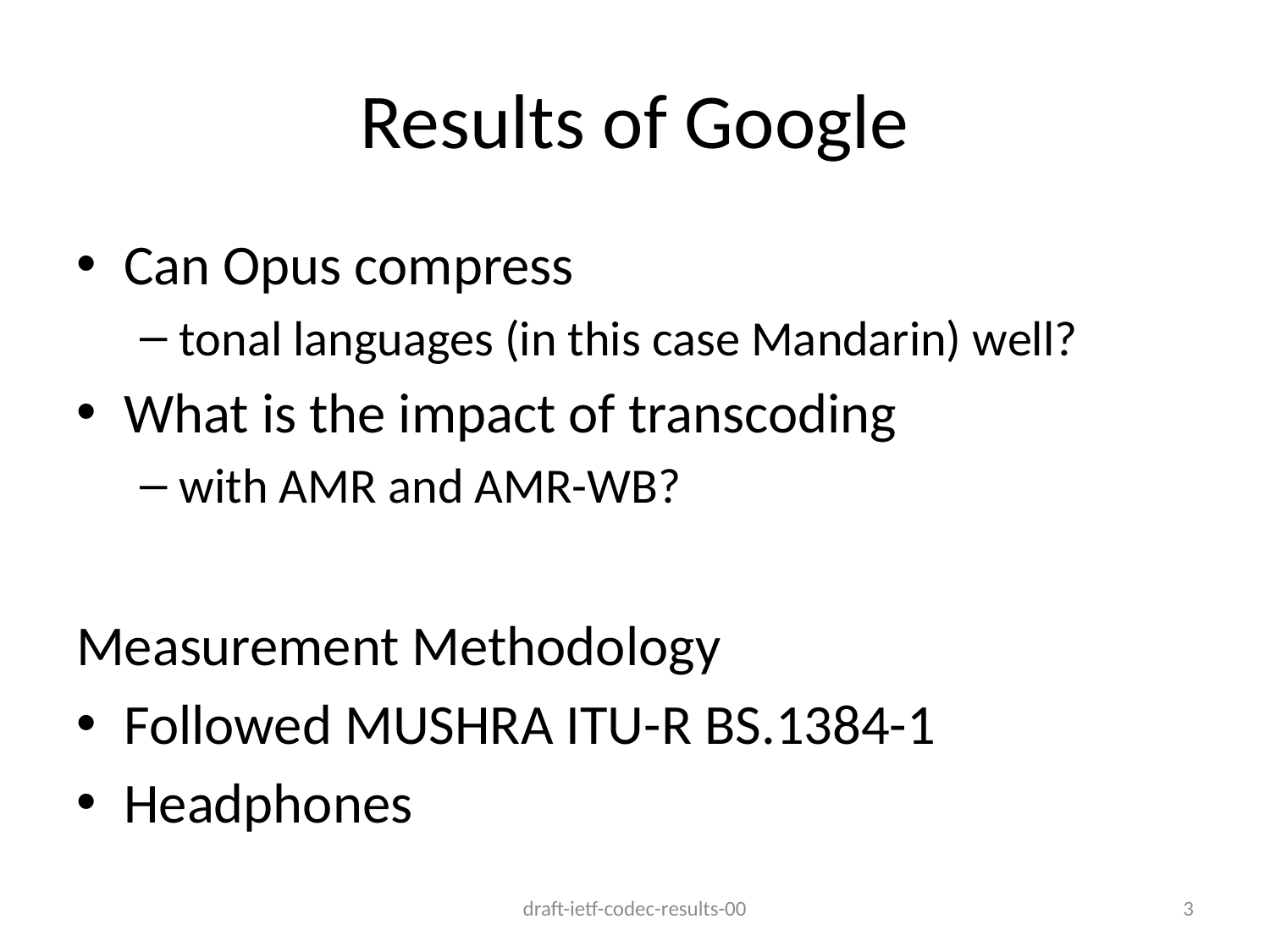

# Results of Google
Can Opus compress
tonal languages (in this case Mandarin) well?
What is the impact of transcoding
with AMR and AMR-WB?

Measurement Methodology
Followed MUSHRA ITU-R BS.1384-1
Headphones

draft-ietf-codec-results-00
3